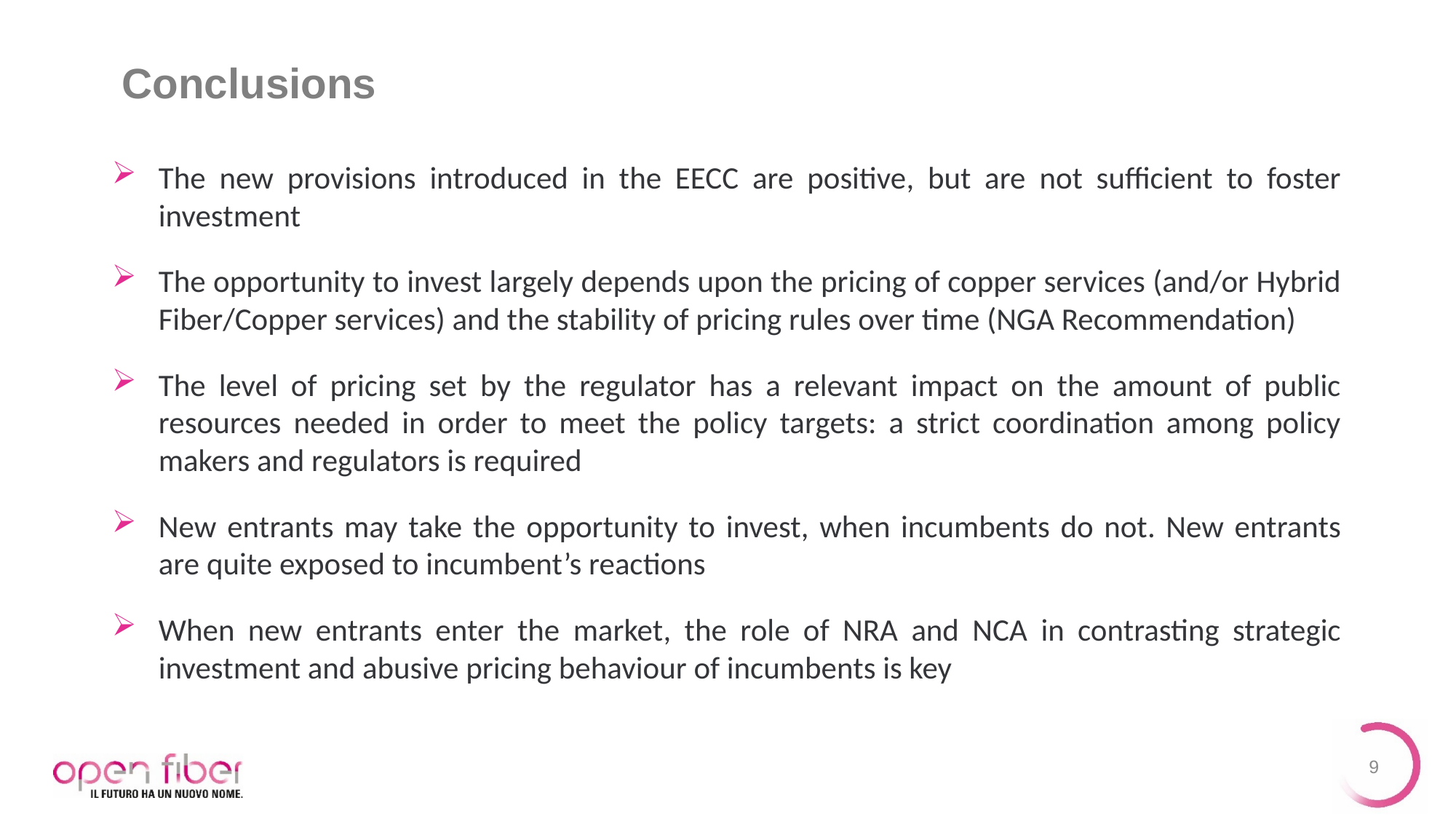

# Conclusions
The new provisions introduced in the EECC are positive, but are not sufficient to foster investment
The opportunity to invest largely depends upon the pricing of copper services (and/or Hybrid Fiber/Copper services) and the stability of pricing rules over time (NGA Recommendation)
The level of pricing set by the regulator has a relevant impact on the amount of public resources needed in order to meet the policy targets: a strict coordination among policy makers and regulators is required
New entrants may take the opportunity to invest, when incumbents do not. New entrants are quite exposed to incumbent’s reactions
When new entrants enter the market, the role of NRA and NCA in contrasting strategic investment and abusive pricing behaviour of incumbents is key
9